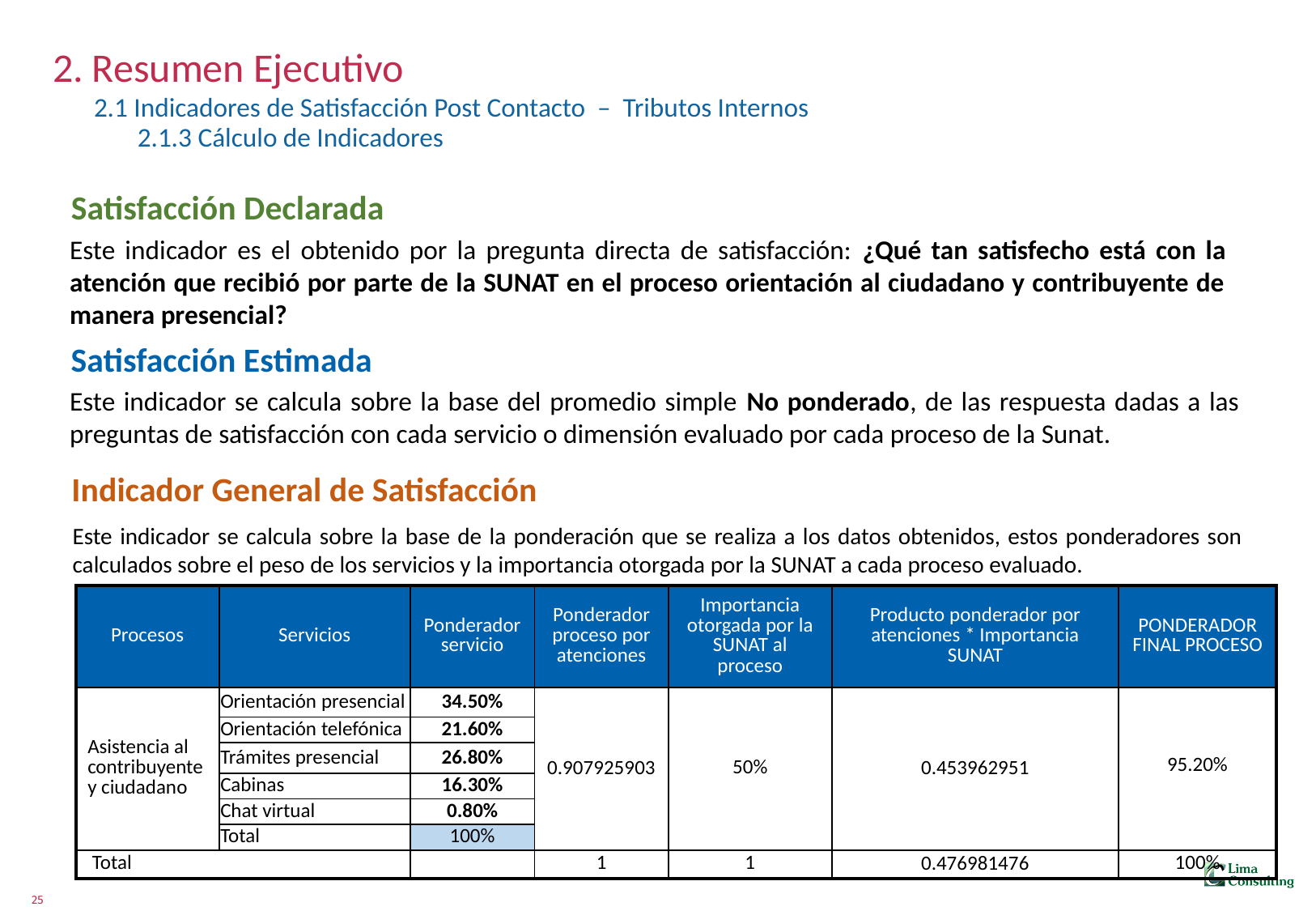

# 2. Resumen Ejecutivo 2.1 Indicadores de Satisfacción Post Contacto  –  Tributos Internos 2.1.3 Cálculo de Indicadores
Satisfacción Declarada
Este indicador es el obtenido por la pregunta directa de satisfacción: ¿Qué tan satisfecho está con la atención que recibió por parte de la SUNAT en el proceso orientación al ciudadano y contribuyente de manera presencial?
Satisfacción Estimada
Este indicador se calcula sobre la base del promedio simple No ponderado, de las respuesta dadas a las preguntas de satisfacción con cada servicio o dimensión evaluado por cada proceso de la Sunat.
Indicador General de Satisfacción
Este indicador se calcula sobre la base de la ponderación que se realiza a los datos obtenidos, estos ponderadores son calculados sobre el peso de los servicios y la importancia otorgada por la SUNAT a cada proceso evaluado.
| Procesos | Servicios | Ponderador servicio | Ponderador proceso por atenciones | Importancia otorgada por la SUNAT al proceso | Producto ponderador por atenciones \* Importancia SUNAT | PONDERADOR FINAL PROCESO |
| --- | --- | --- | --- | --- | --- | --- |
| Asistencia al contribuyente y ciudadano | Orientación presencial | 34.50% | 0.907925903 | 50% | 0.453962951 | 95.20% |
|  | Orientación telefónica | 21.60% |  |  |  |  |
|  | Trámites presencial | 26.80% |  |  |  |  |
|  | Cabinas | 16.30% |  |  |  |  |
|  | Chat virtual | 0.80% |  |  |  |  |
|  | Total | 100% |  |  |  |  |
| Total |  |  | 1 | 1 | 0.476981476 | 100% |